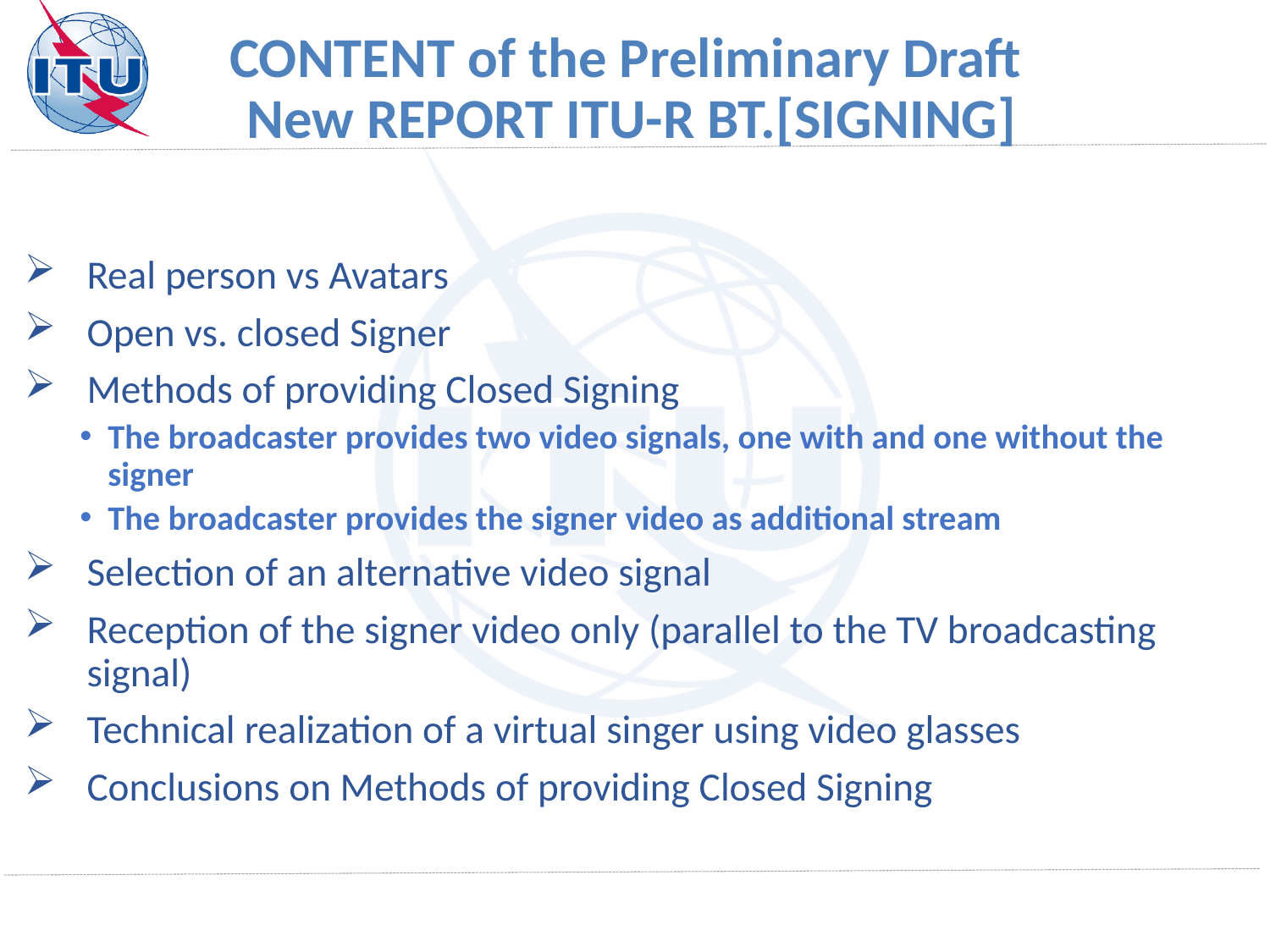

# CONTENT of the Preliminary Draft New REPORT ITU-R BT.[SIGNING]
Real person vs Avatars
Open vs. closed Signer
Methods of providing Closed Signing
The broadcaster provides two video signals, one with and one without the signer
The broadcaster provides the signer video as additional stream
Selection of an alternative video signal
Reception of the signer video only (parallel to the TV broadcasting signal)
Technical realization of a virtual singer using video glasses
Conclusions on Methods of providing Closed Signing